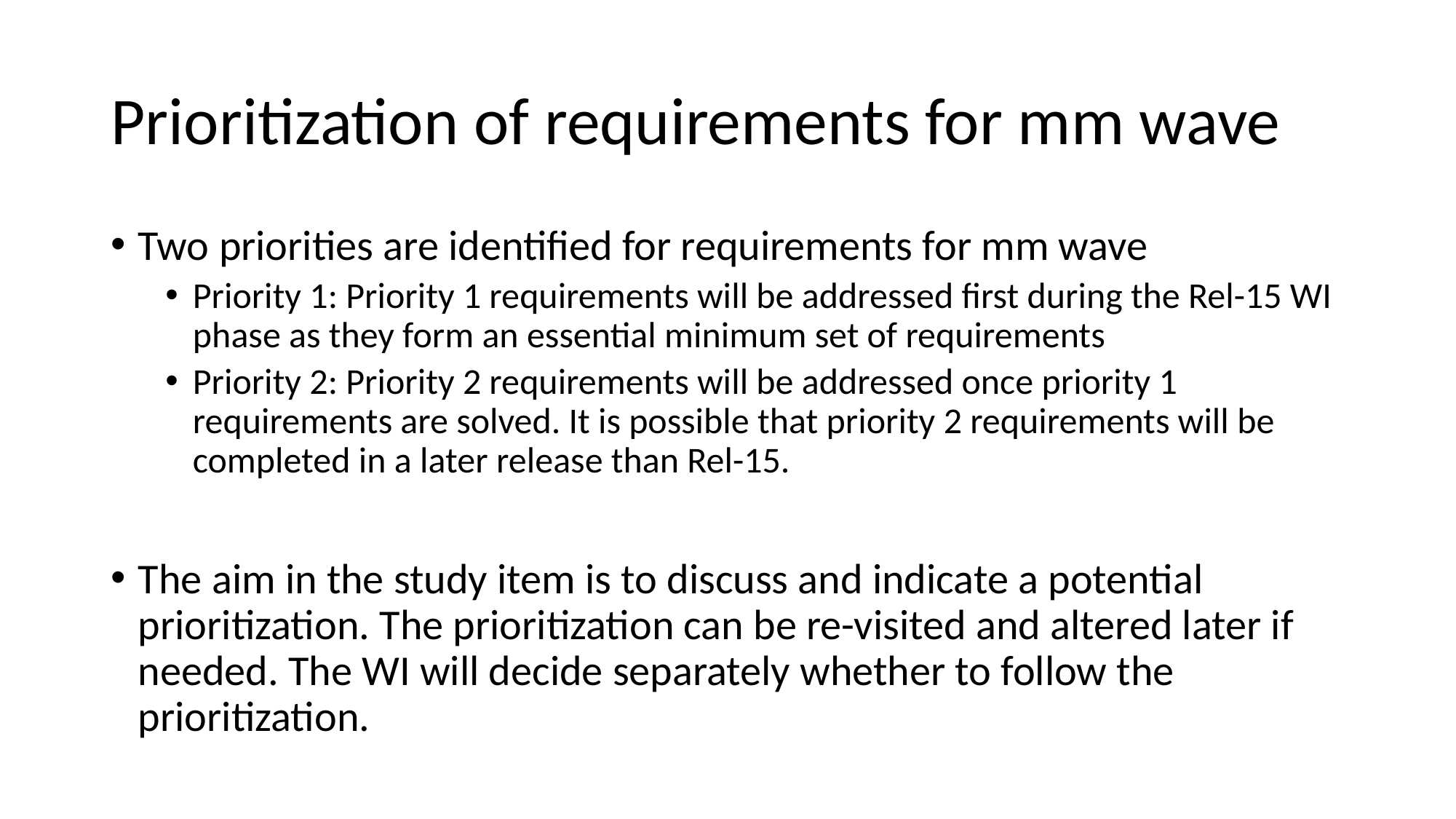

# Prioritization of requirements for mm wave
Two priorities are identified for requirements for mm wave
Priority 1: Priority 1 requirements will be addressed first during the Rel-15 WI phase as they form an essential minimum set of requirements
Priority 2: Priority 2 requirements will be addressed once priority 1 requirements are solved. It is possible that priority 2 requirements will be completed in a later release than Rel-15.

The aim in the study item is to discuss and indicate a potential prioritization. The prioritization can be re-visited and altered later if needed. The WI will decide separately whether to follow the prioritization.